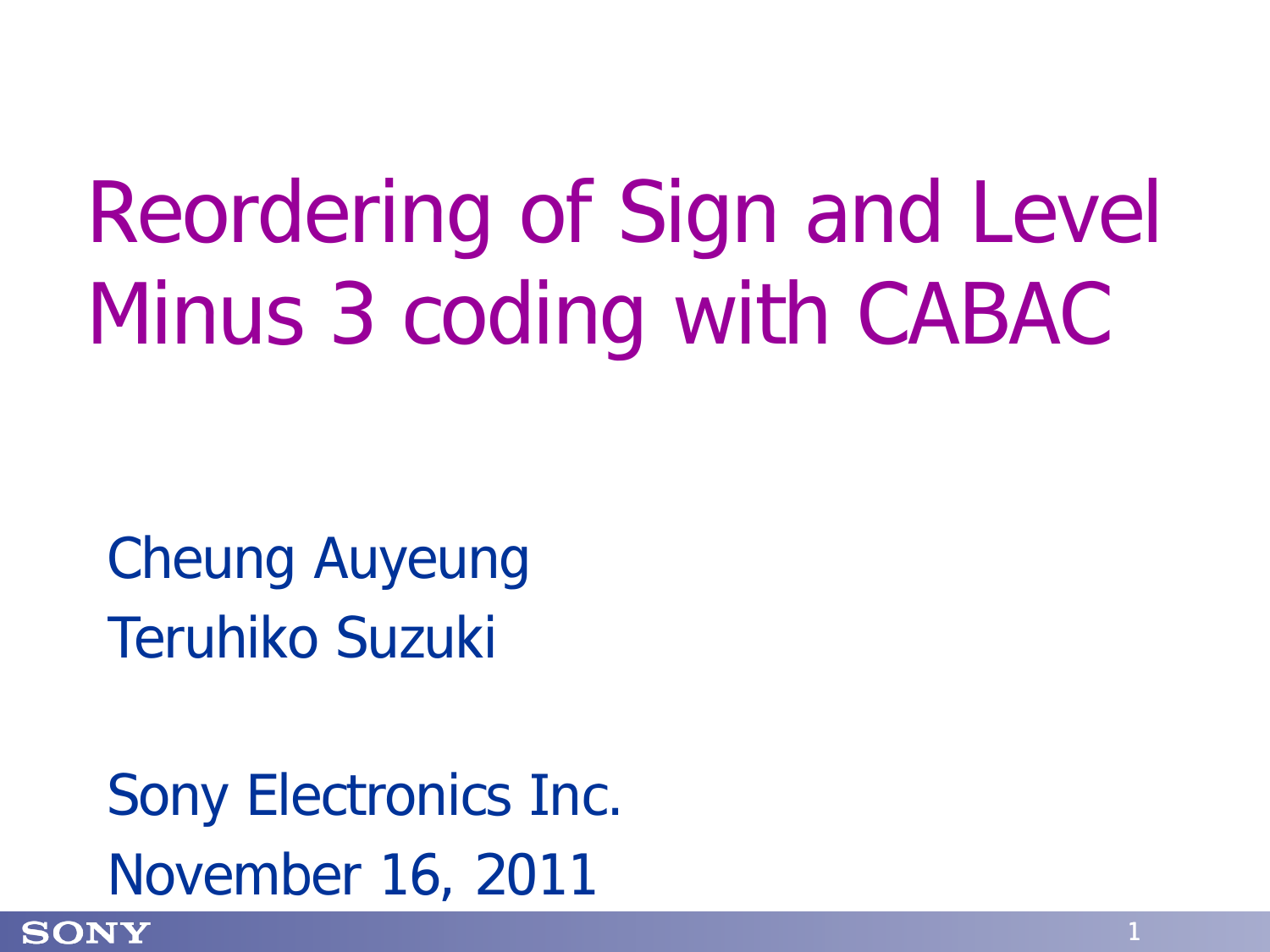

Reordering of Sign and Level Minus 3 coding with CABAC
Cheung Auyeung
Teruhiko Suzuki

Sony Electronics Inc.
November 16, 2011
1
1